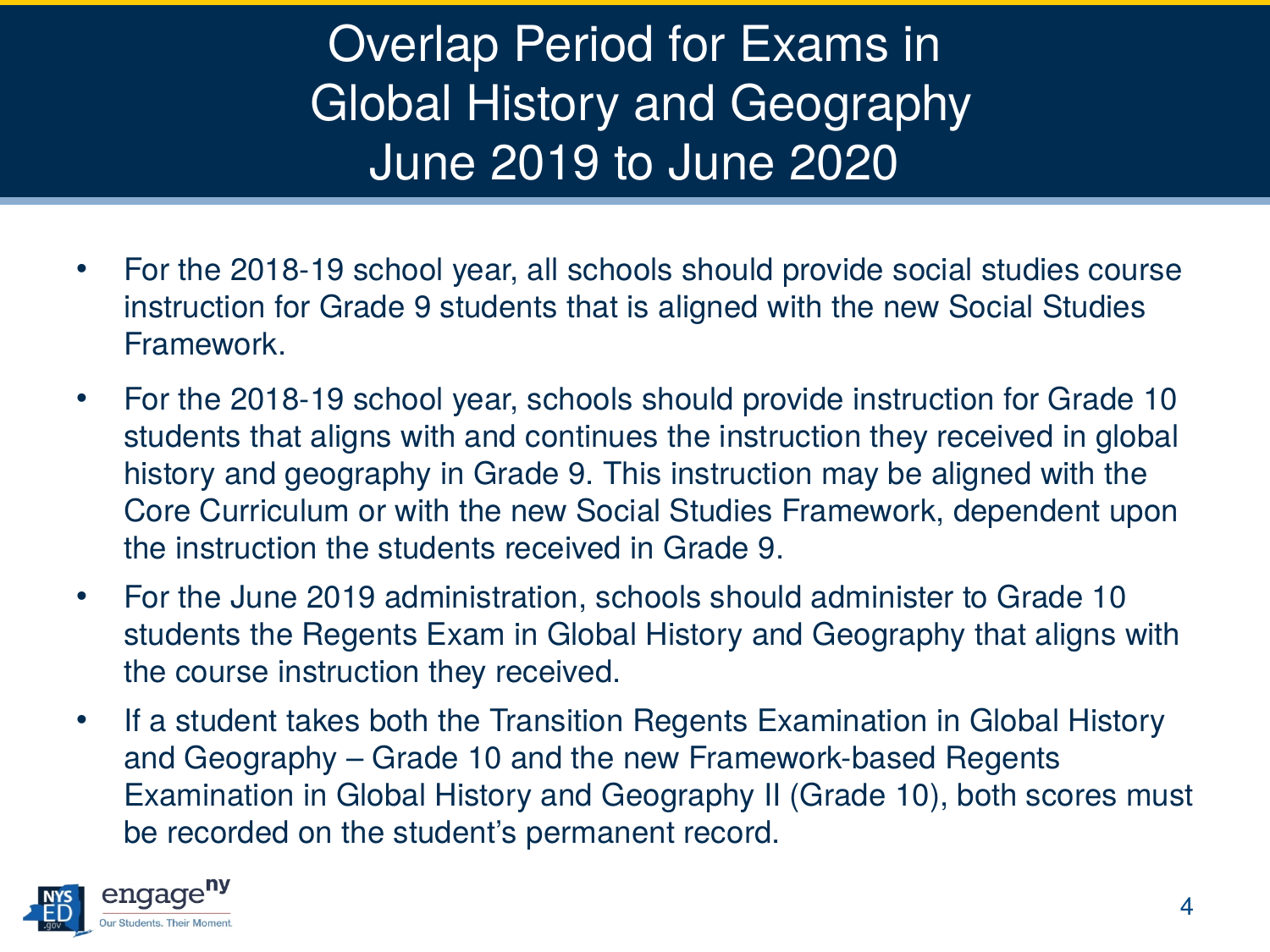

# Overlap Period for Exams in Global History and Geography June 2019 to June 2020
For the 2018-19 school year, all schools should provide social studies course instruction for Grade 9 students that is aligned with the new Social Studies Framework.
For the 2018-19 school year, schools should provide instruction for Grade 10 students that aligns with and continues the instruction they received in global history and geography in Grade 9. This instruction may be aligned with the Core Curriculum or with the new Social Studies Framework, dependent upon the instruction the students received in Grade 9.
For the June 2019 administration, schools should administer to Grade 10 students the Regents Exam in Global History and Geography that aligns with the course instruction they received.
If a student takes both the Transition Regents Examination in Global History and Geography – Grade 10 and the new Framework-based Regents Examination in Global History and Geography II (Grade 10), both scores must be recorded on the student’s permanent record.
4